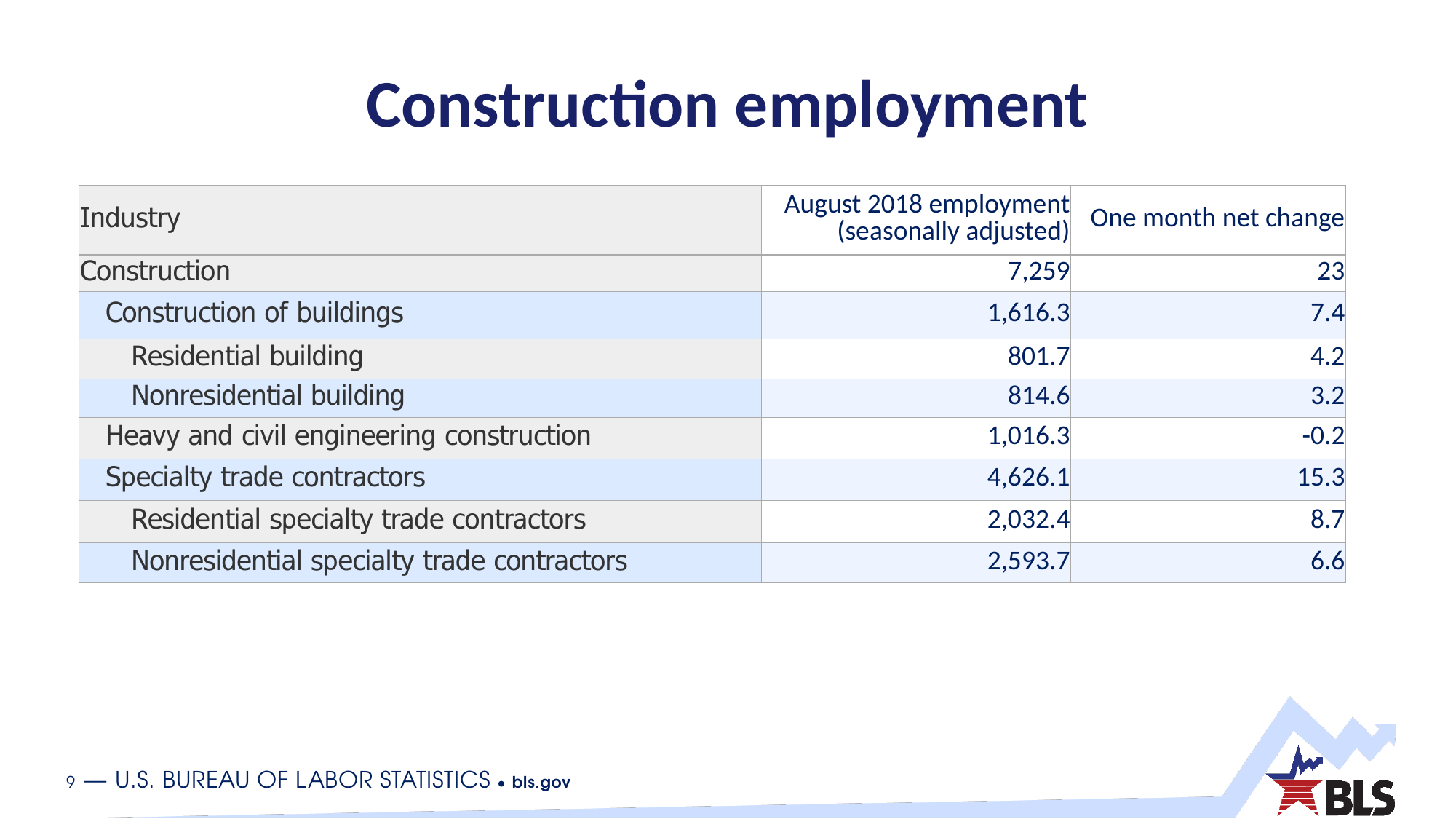

# Construction employment
| Industry | August 2018 employment (seasonally adjusted) | One month net change |
| --- | --- | --- |
| Construction | 7,259 | 23 |
| Construction of buildings | 1,616.3 | 7.4 |
| Residential building | 801.7 | 4.2 |
| Nonresidential building | 814.6 | 3.2 |
| Heavy and civil engineering construction | 1,016.3 | -0.2 |
| Specialty trade contractors | 4,626.1 | 15.3 |
| Residential specialty trade contractors | 2,032.4 | 8.7 |
| Nonresidential specialty trade contractors | 2,593.7 | 6.6 |